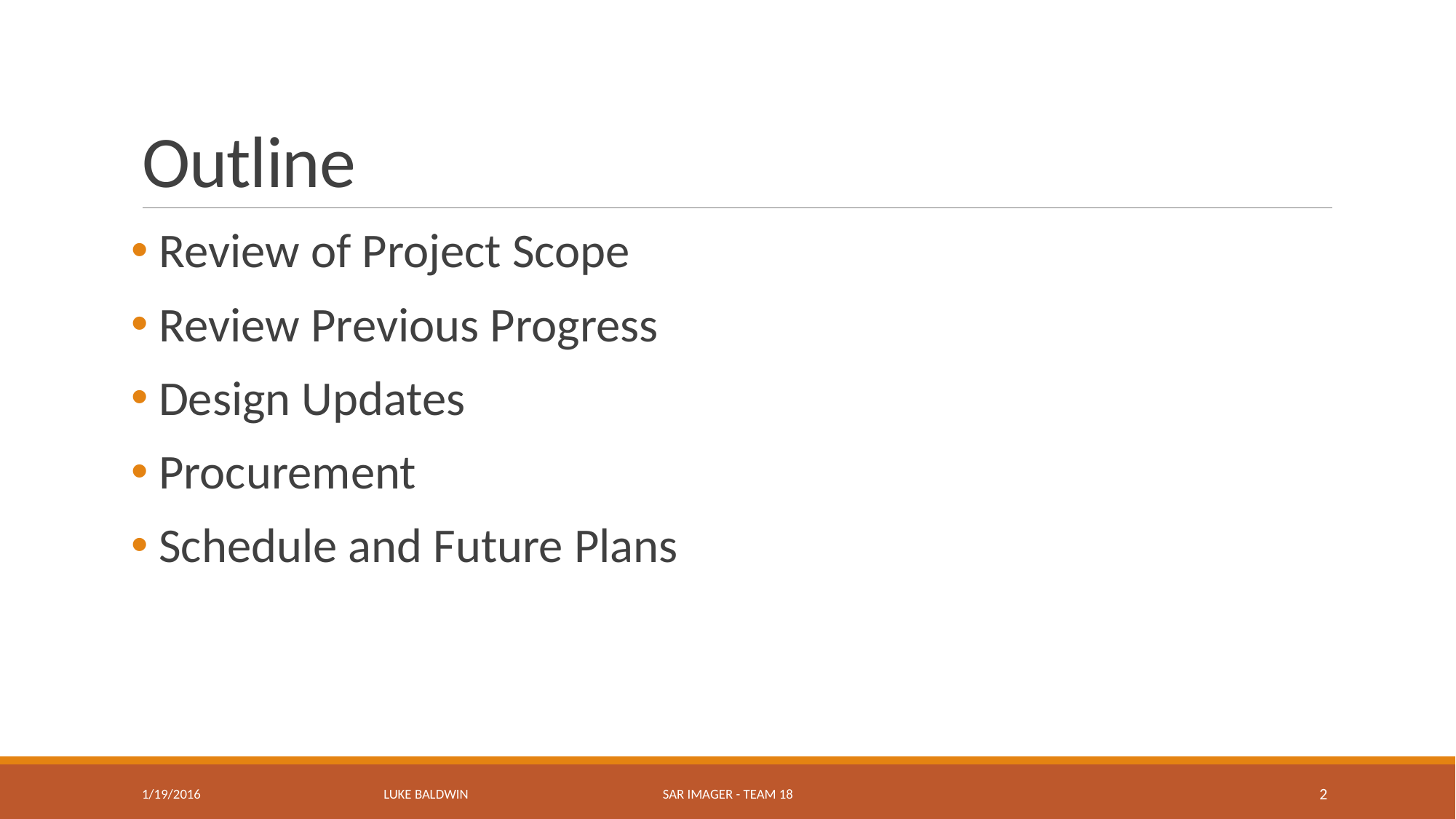

# Outline
 Review of Project Scope
 Review Previous Progress
 Design Updates
 Procurement
 Schedule and Future Plans
Luke Baldwin
1/19/2016
SAR Imager - Team 18
2